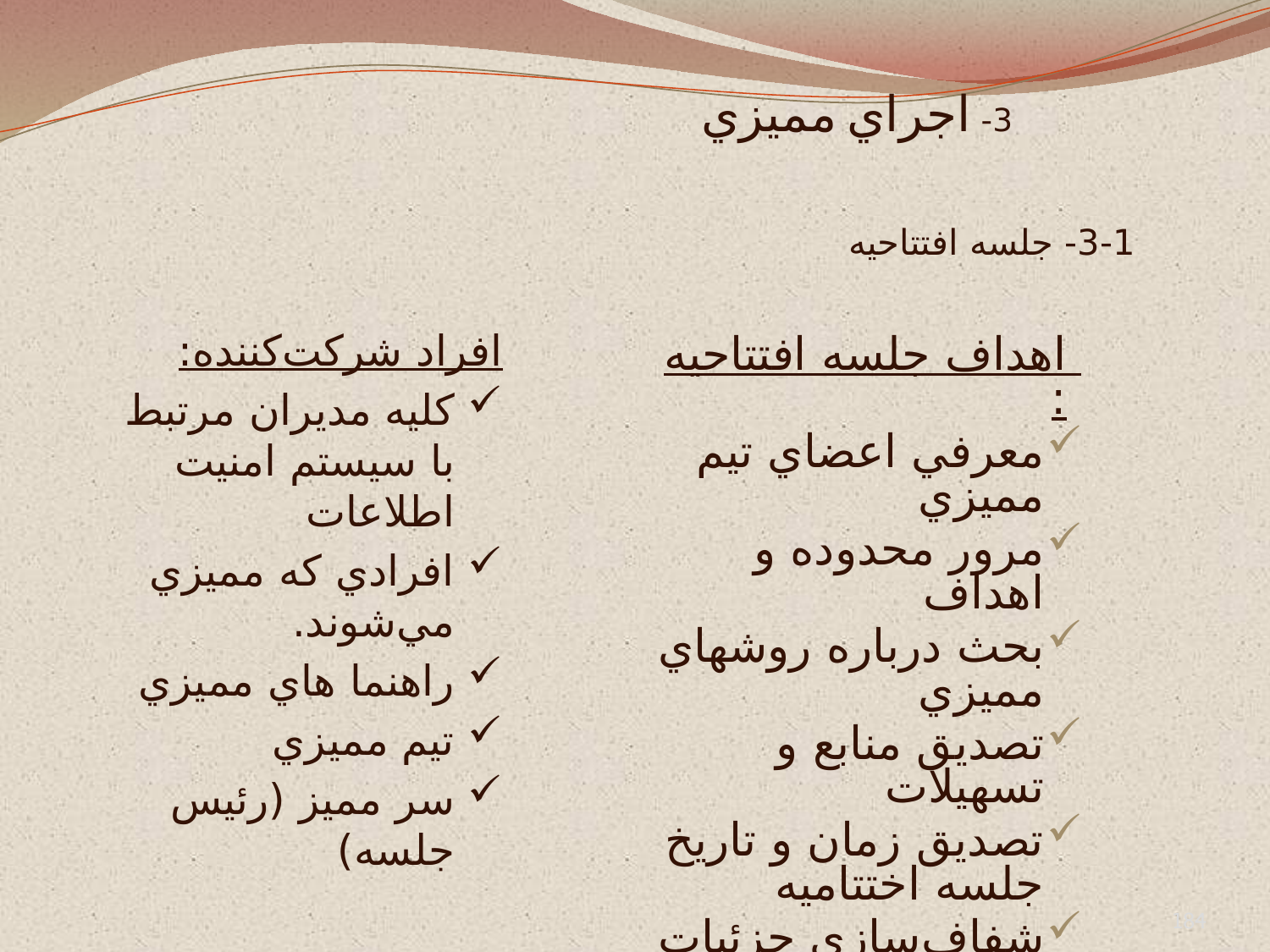

3- اجراي مميزي
# 3-1- جلسه افتتاحيه
افراد شركت‌كننده:
كليه مديران مرتبط با سيستم‌ امنیت اطلاعات
افرادي كه مميزي مي‌شوند.
راهنما هاي مميزي
تيم مميزي
سر مميز (رئيس جلسه)
اهداف جلسه افتتاحيه :
معرفي اعضاي تيم مميزي
مرور محدوده و اهداف
بحث درباره روشهاي مميزي
تصديق منابع و تسهيلات
تصديق زمان و تاريخ جلسه اختتاميه
شفاف‌سازي جزئيات مبهم
برقراري ارتباط بين افراد
184